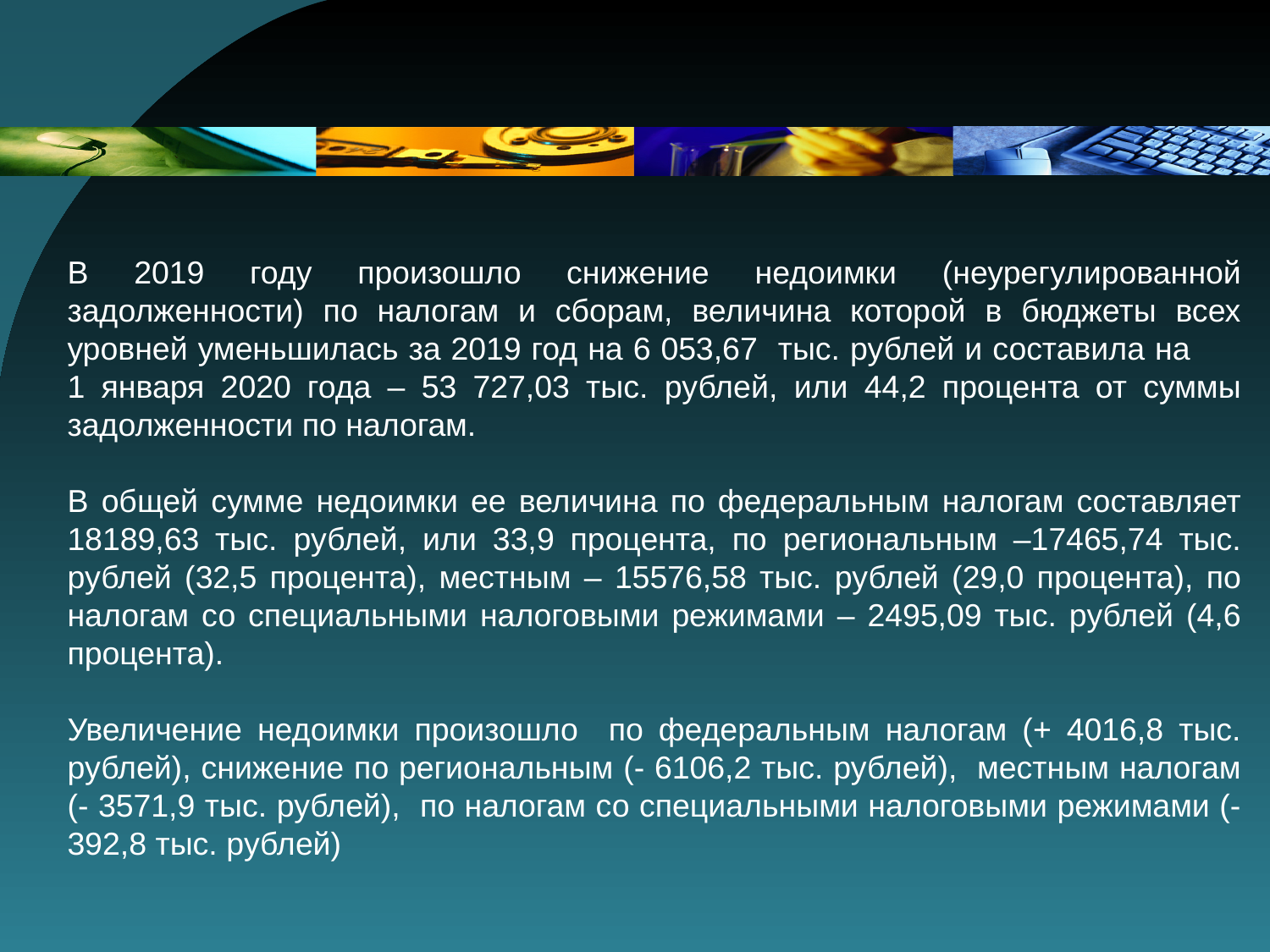

В 2019 году произошло снижение недоимки (неурегулированной задолженности) по налогам и сборам, величина которой в бюджеты всех уровней уменьшилась за 2019 год на 6 053,67  тыс. рублей и составила на      1 января 2020 года – 53 727,03 тыс. рублей, или 44,2 процента от суммы задолженности по налогам.

В общей сумме недоимки ее величина по федеральным налогам составляет 18189,63 тыс. рублей, или 33,9 процента, по региональным –17465,74 тыс. рублей (32,5 процента), местным – 15576,58 тыс. рублей (29,0 процента), по налогам со специальными налоговыми режимами – 2495,09 тыс. рублей (4,6 процента).

Увеличение недоимки произошло  по федеральным налогам (+ 4016,8 тыс. рублей), снижение по региональным (- 6106,2 тыс. рублей),  местным налогам (- 3571,9 тыс. рублей),  по налогам со специальными налоговыми режимами (- 392,8 тыс. рублей)